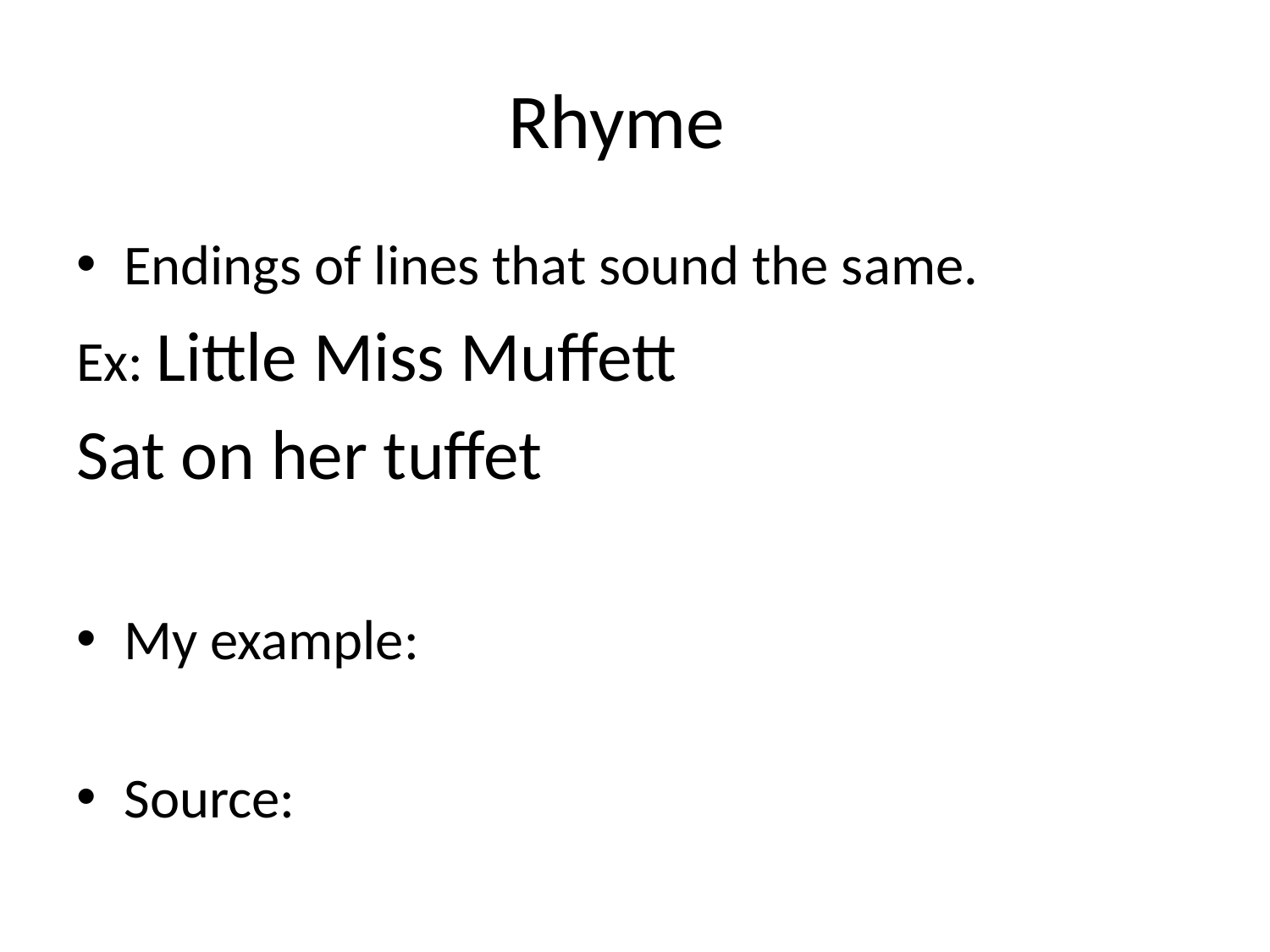

# Rhyme
Endings of lines that sound the same.
Ex: Little Miss Muffett
Sat on her tuffet

My example:

Source: